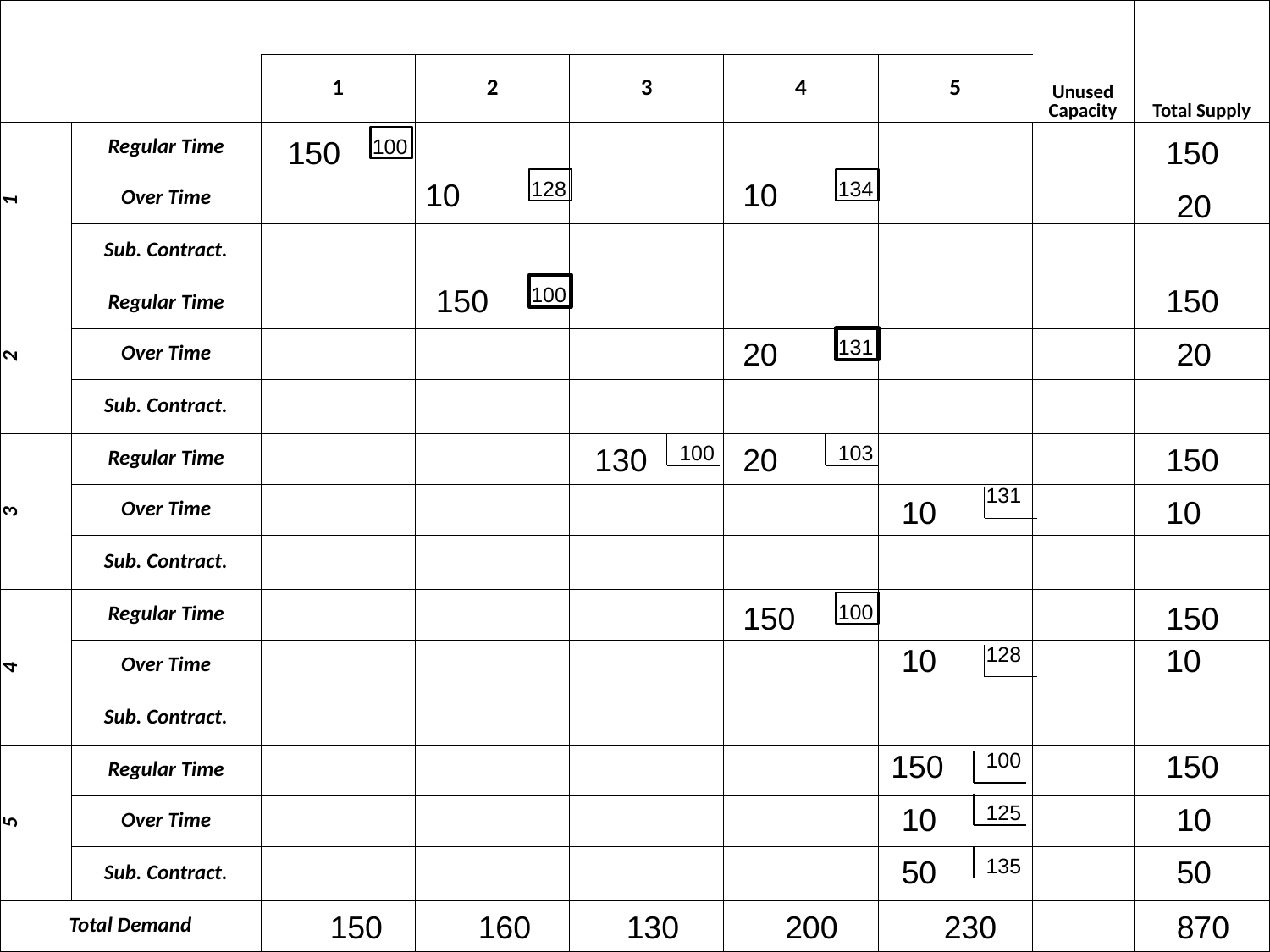

|  |  |  |  |  |  |  | Unused Capacity | Total Supply |
| --- | --- | --- | --- | --- | --- | --- | --- | --- |
|  |  | 1 | 2 | 3 | 4 | 5 |  |  |
| 1 | Regular Time |  |  |  |  |  |  |  |
|  | Over Time |  |  |  |  |  |  |  |
|  | Sub. Contract. |  |  |  |  |  |  |  |
| 2 | Regular Time |  |  |  |  |  |  |  |
|  | Over Time |  |  |  |  |  |  |  |
|  | Sub. Contract. |  |  |  |  |  |  |  |
| 3 | Regular Time |  |  |  |  |  |  |  |
|  | Over Time |  |  |  |  |  |  |  |
|  | Sub. Contract. |  |  |  |  |  |  |  |
| 4 | Regular Time |  |  |  |  |  |  |  |
|  | Over Time |  |  |  |  |  |  |  |
|  | Sub. Contract. |  |  |  |  |  |  |  |
| 5 | Regular Time |  |  |  |  |  |  |  |
|  | Over Time |  |  |  |  |  |  |  |
|  | Sub. Contract. |  |  |  |  |  |  |  |
| Total Demand |  |  |  |  |  |  |  |  |
150
100

150
10
128

10
134

20
150
100

150
20
131

20
130
100
20
103
150
131
10
10
150
100

150
10
128
10
150
100
150
10
125
10
50
135
50
150
160
130
200
230
870